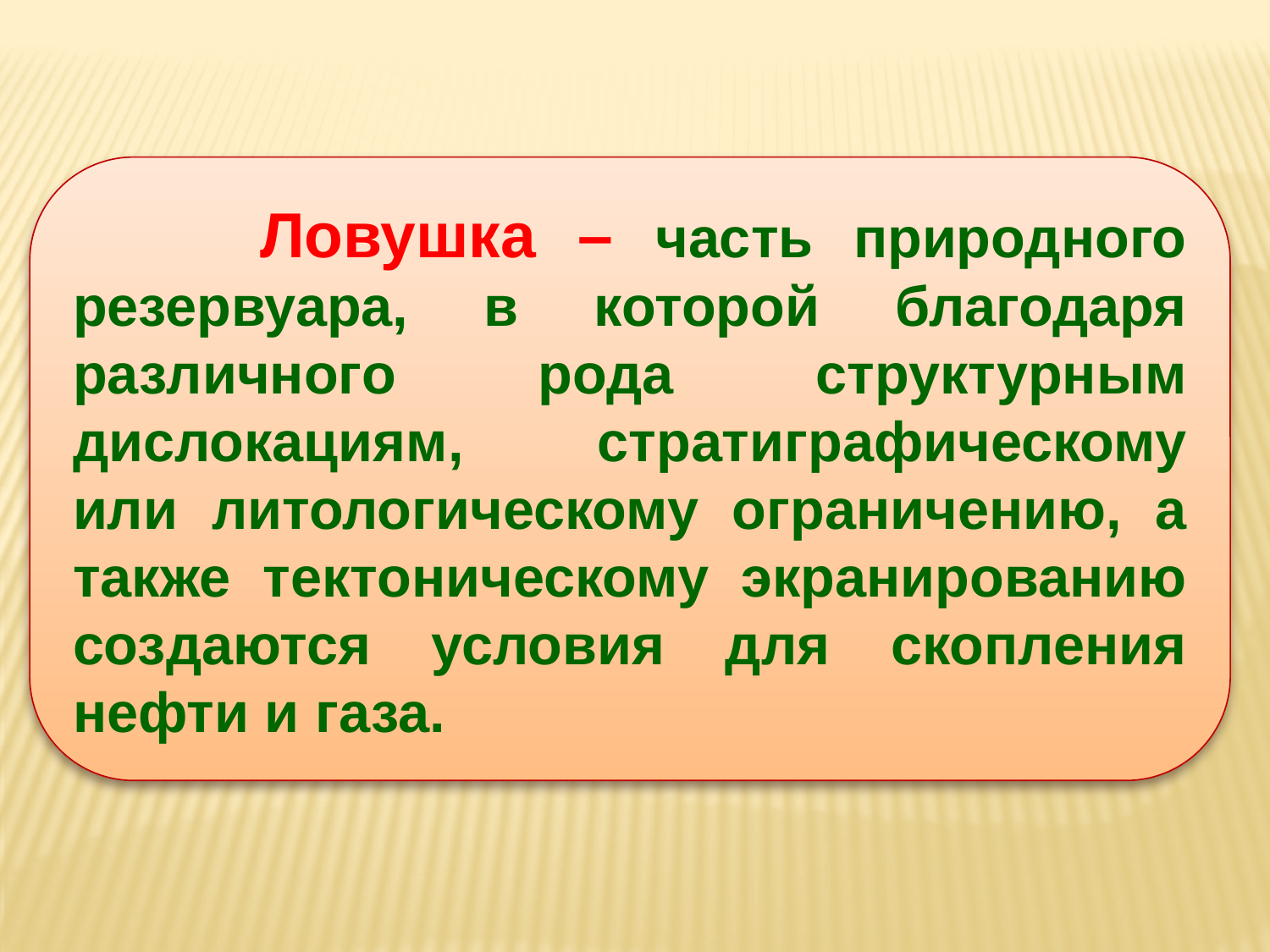

Ловушка – часть природного резервуара, в которой благодаря различного рода структурным дислокациям, стратиграфическому или литологическому ограничению, а также тектоническому экранированию создаются условия для скопления нефти и газа.